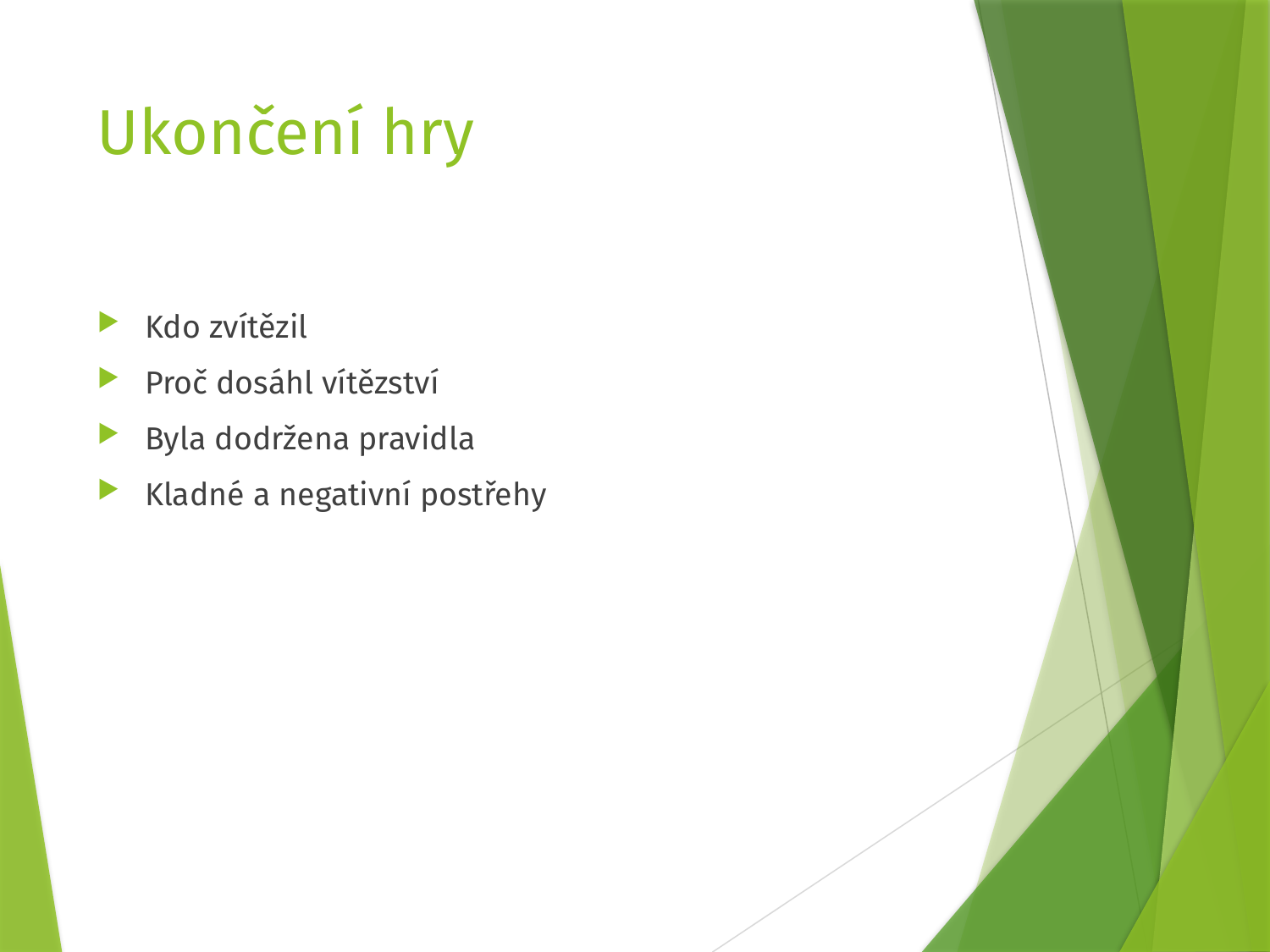

# Ukončení hry
Kdo zvítězil
Proč dosáhl vítězství
Byla dodržena pravidla
Kladné a negativní postřehy